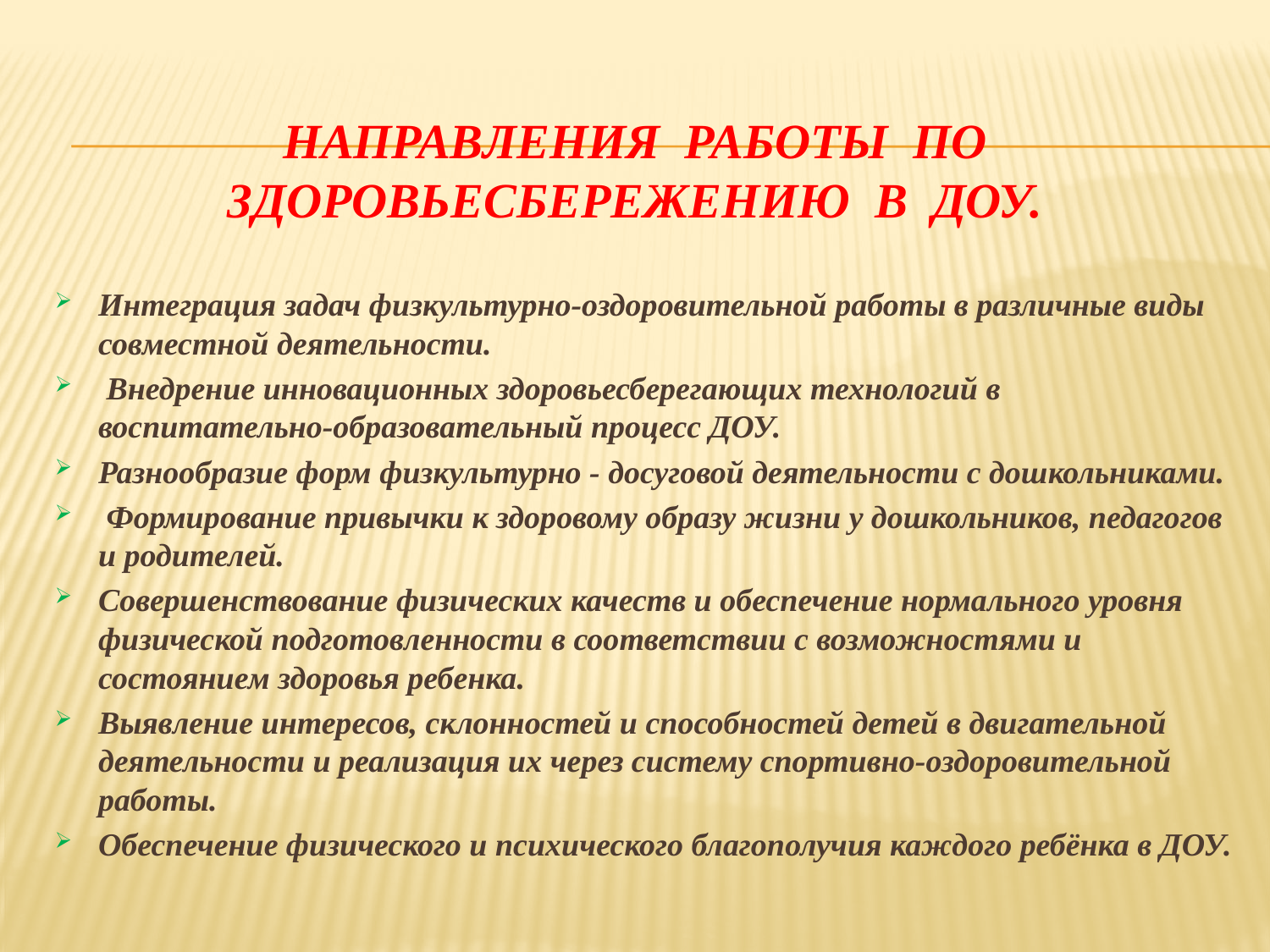

# Направления  работы  по здоровьесбережению  в  ДОУ.
Интеграция задач физкультурно-оздоровительной работы в различные виды совместной деятельности.
 Внедрение инновационных здоровьесберегающих технологий в воспитательно-образовательный процесс ДОУ.
Разнообразие форм физкультурно - досуговой деятельности с дошкольниками.
 Формирование привычки к здоровому образу жизни у дошкольников, педагогов и родителей.
Совершенствование физических качеств и обеспечение нормального уровня физической подготовленности в соответствии с возможностями и состоянием здоровья ребенка.
Выявление интересов, склонностей и способностей детей в двигательной деятельности и реализация их через систему спортивно-оздоровительной работы.
Обеспечение физического и психического благополучия каждого ребёнка в ДОУ.